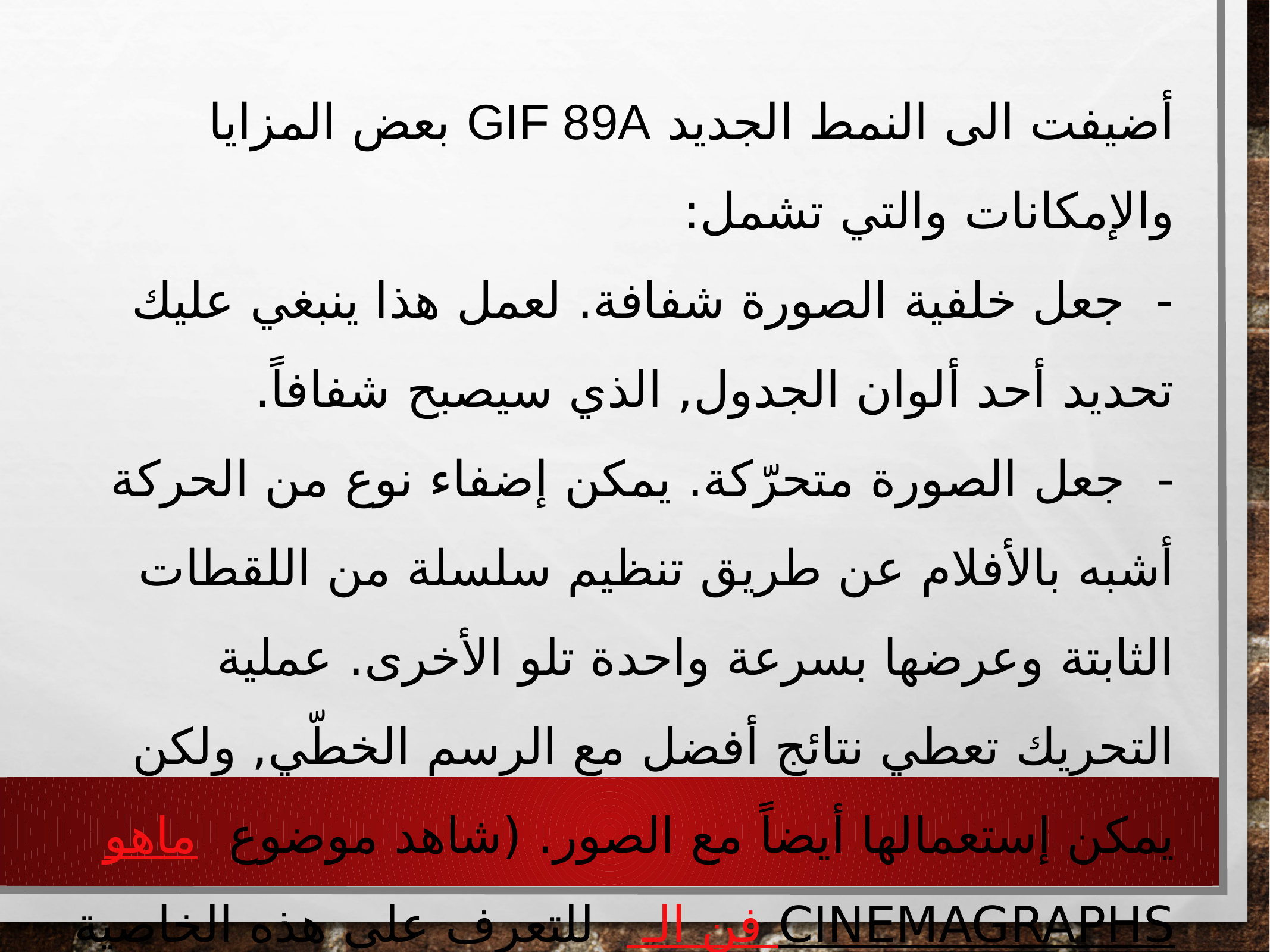

أضيفت الى النمط الجديد GIF 89a بعض المزايا والإمكانات والتي تشمل:
-  جعل خلفية الصورة شفافة. لعمل هذا ينبغي عليك تحديد أحد ألوان الجدول, الذي سيصبح شفافاً.
-  جعل الصورة متحرّكة. يمكن إضفاء نوع من الحركة أشبه بالأفلام عن طريق تنظيم سلسلة من اللقطات الثابتة وعرضها بسرعة واحدة تلو الأخرى. عملية التحريك تعطي نتائج أفضل مع الرسم الخطّي, ولكن يمكن إستعمالها أيضاً مع الصور. (شاهد موضوع  ماهو فن الـ Cinemagraphs  للتعرف على هذه الخاصية أكثر).